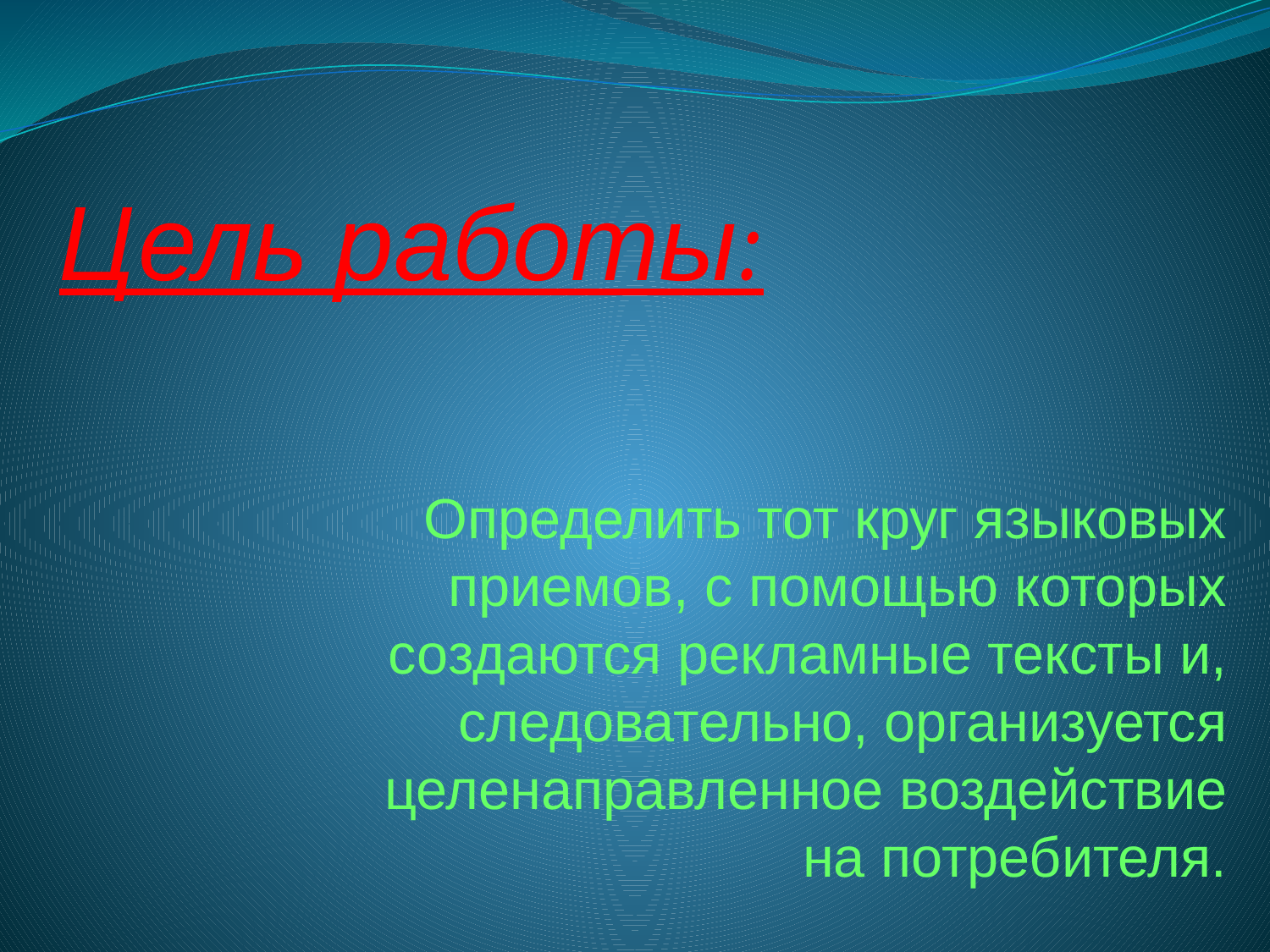

Цель работы:
Определить тот круг языковых приемов, с помощью которых создаются рекламные тексты и, следовательно, организуется целенаправленное воздействие на потребителя.